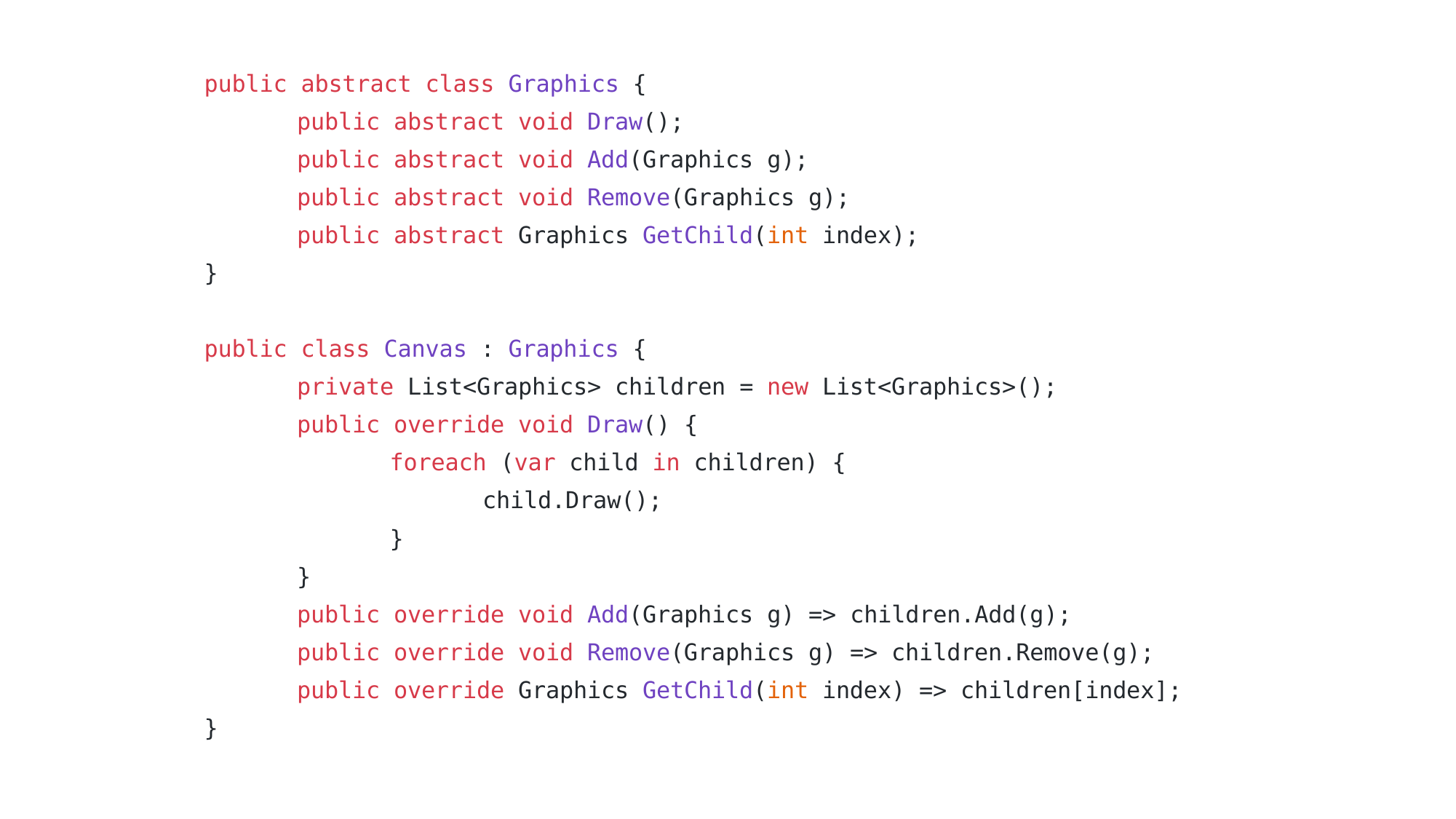

public abstract class Graphics {
	public abstract void Draw();
	public abstract void Add(Graphics g);
	public abstract void Remove(Graphics g);
	public abstract Graphics GetChild(int index);
}

public class Canvas : Graphics {
	private List<Graphics> children = new List<Graphics>();
	public override void Draw() {
		foreach (var child in children) {
			child.Draw();
		}
	}
	public override void Add(Graphics g) => children.Add(g);
	public override void Remove(Graphics g) => children.Remove(g);
	public override Graphics GetChild(int index) => children[index];
}